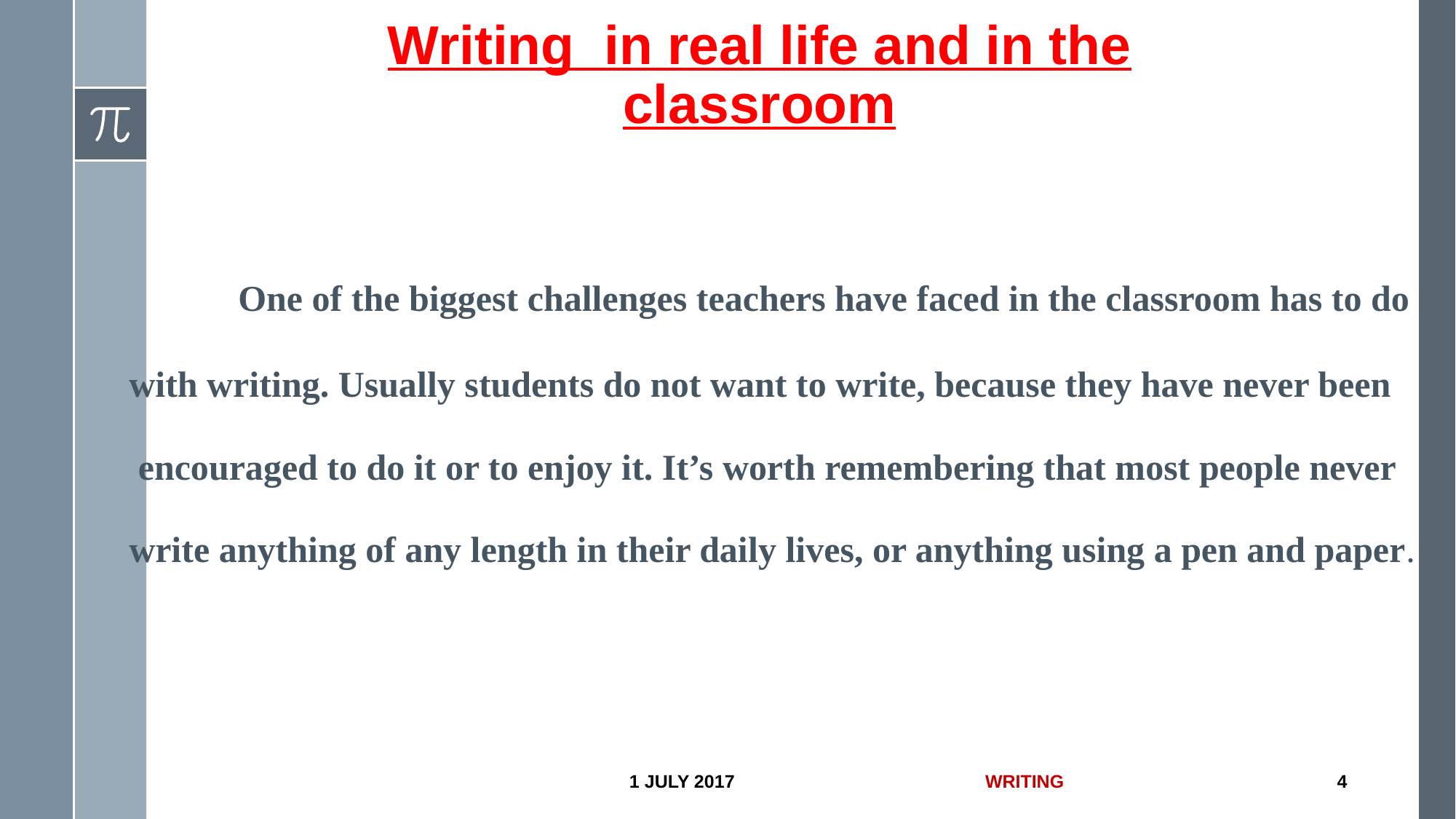

Writing  in real life and in the classroom
	One of the biggest challenges teachers have faced in the classroom has to do
with writing. Usually students do not want to write, because they have never been
 encouraged to do it or to enjoy it. It’s worth remembering that most people never
write anything of any length in their daily lives, or anything using a pen and paper.

1 July 2017
Writing
4